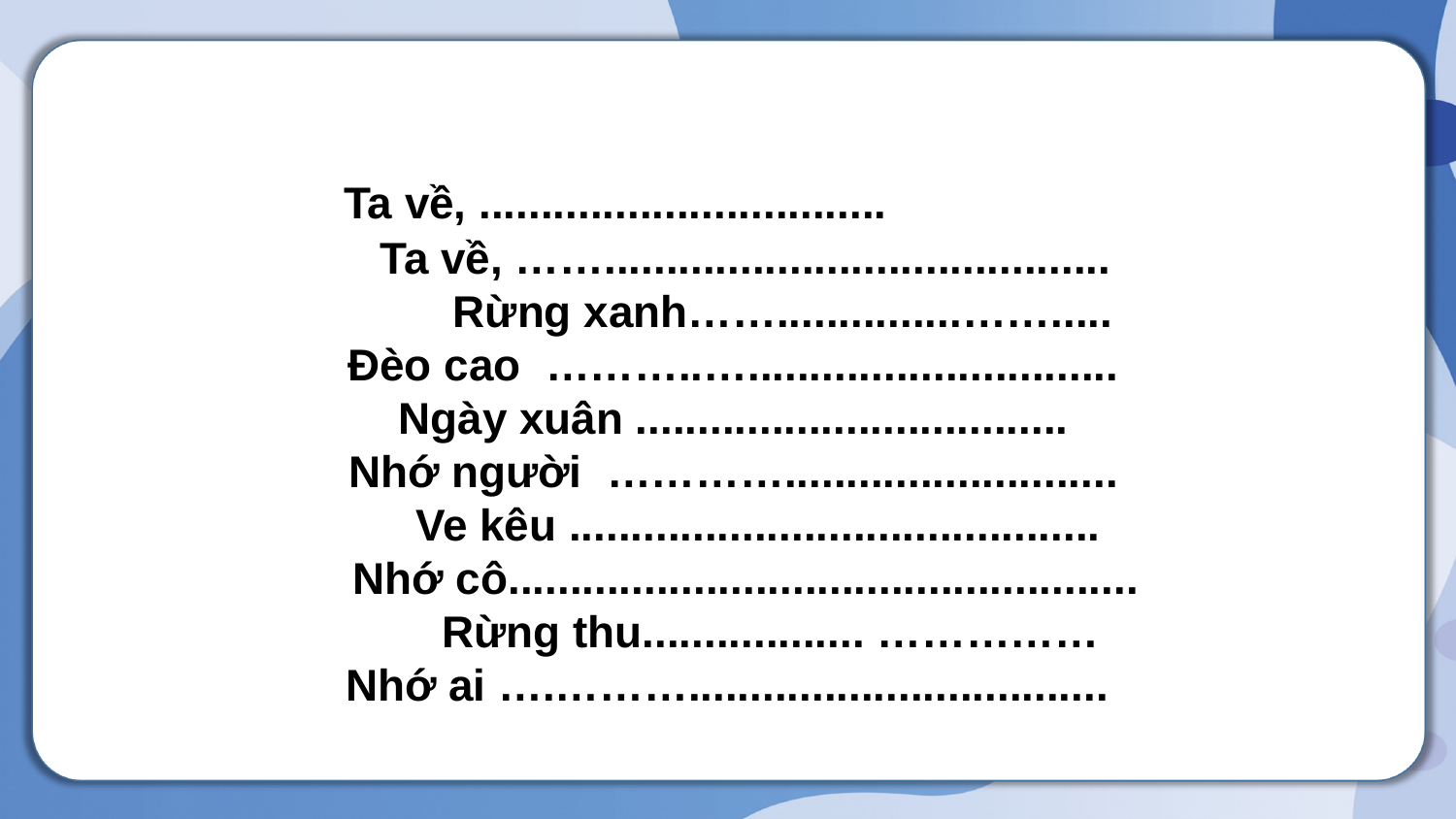

Ta về, .................................
	Ta về, …….........................................
	      Rừng xanh……...............…….....
	Đèo cao  ………..…..............................
	     Ngày xuân ...................................
	Nhớ người  …………...........................
	     Ve kêu ...........................................
	Nhớ cô...................................................
	    Rừng thu.................. ……………
	Nhớ ai ….………..................................